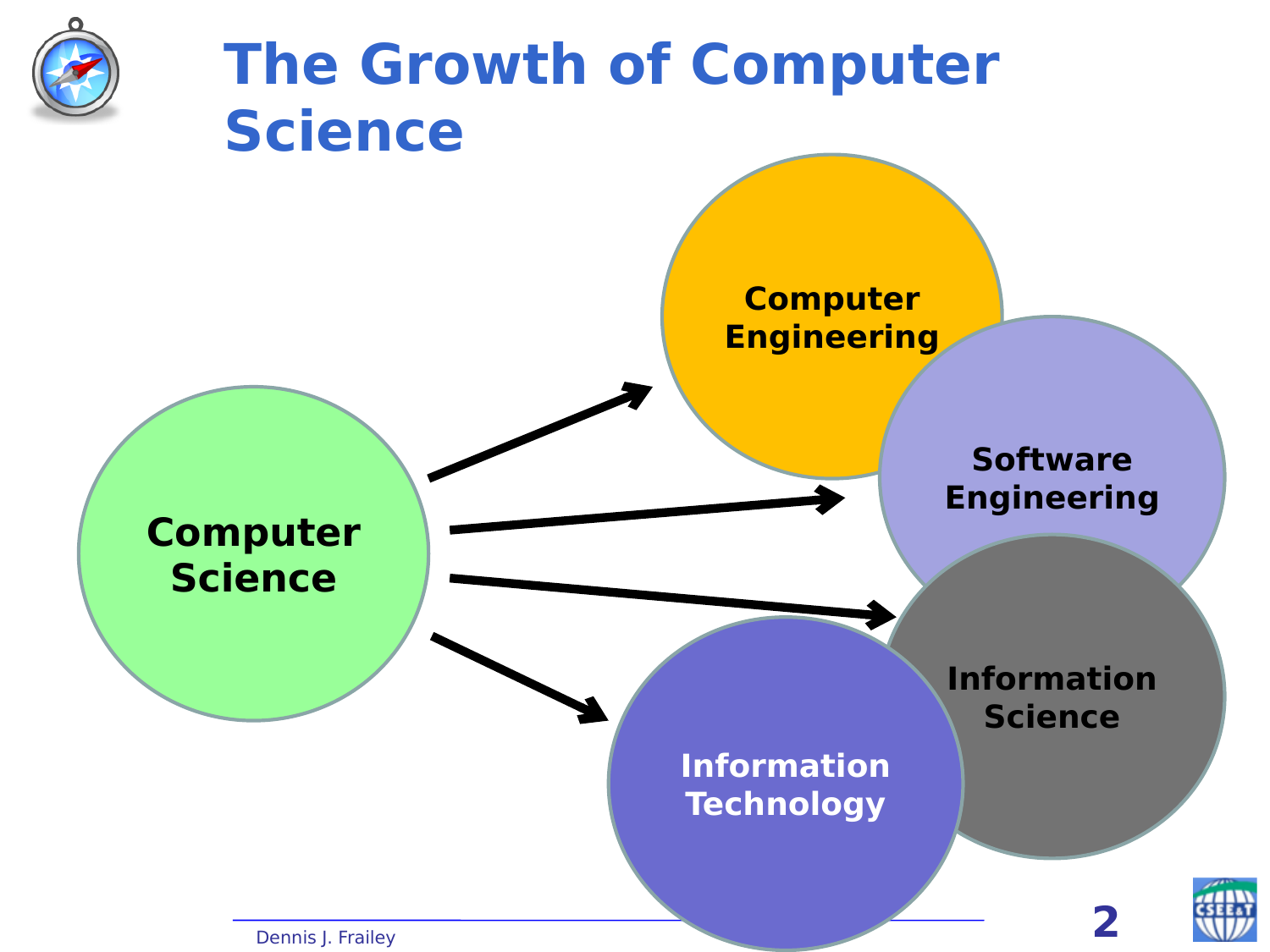

# The Growth of Computer Science
Computer Engineering
Software Engineering
Computer Science
Information Science
Information Technology